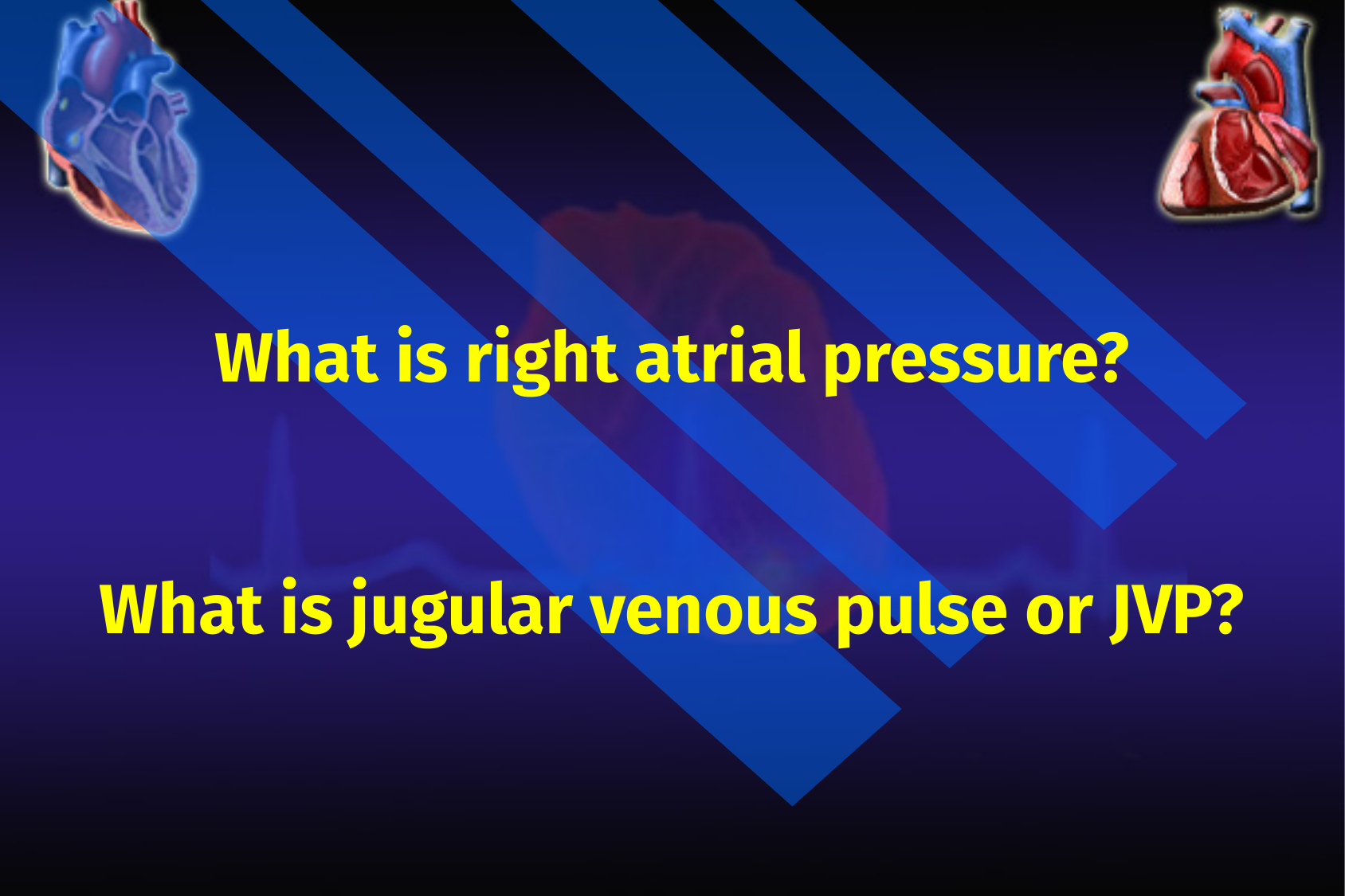

What is right atrial pressure?
 What is jugular venous pulse or JVP?